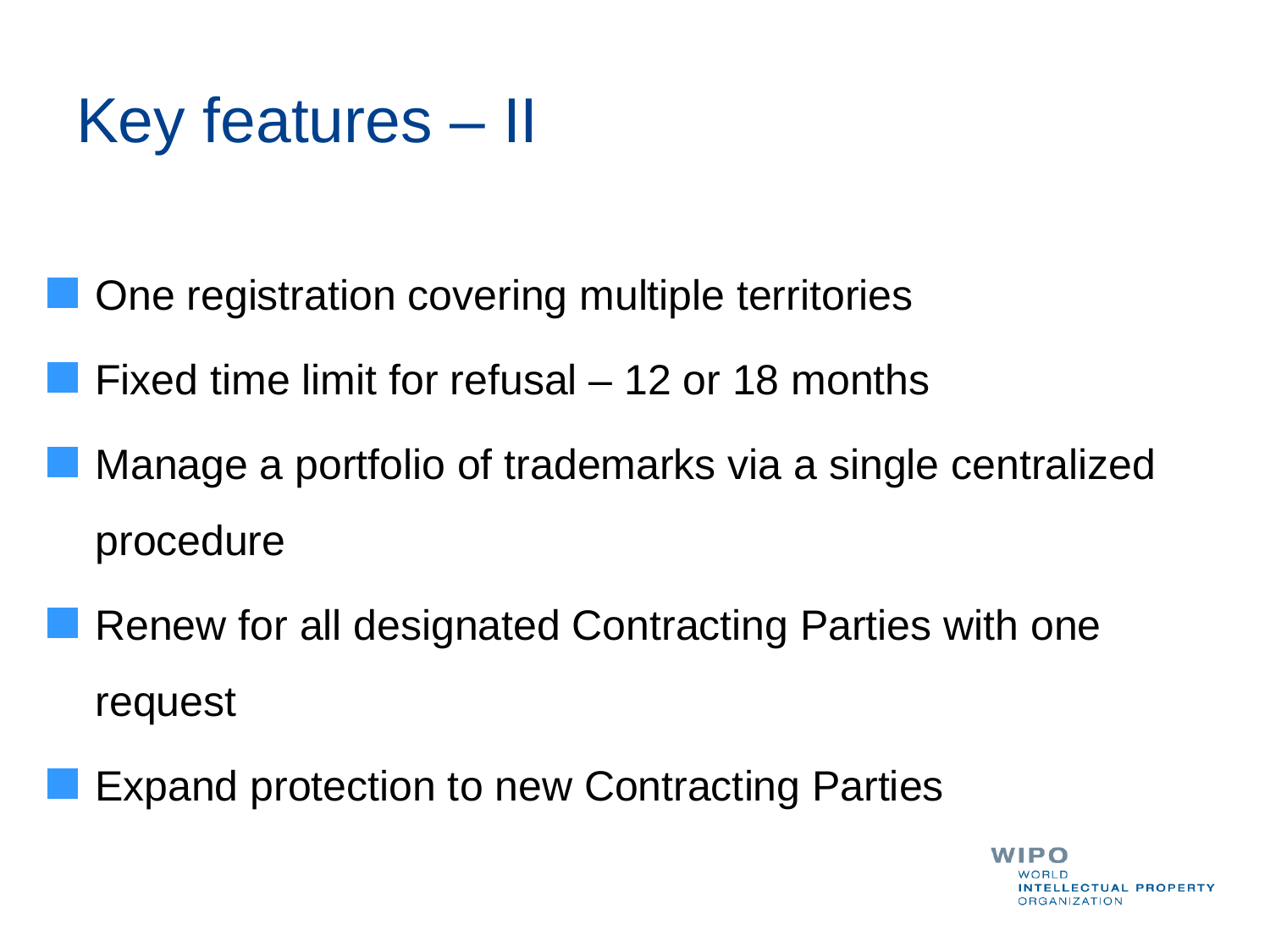

# Key features – II
One registration covering multiple territories
Fixed time limit for refusal – 12 or 18 months
Manage a portfolio of trademarks via a single centralized procedure
Renew for all designated Contracting Parties with one request
Expand protection to new Contracting Parties